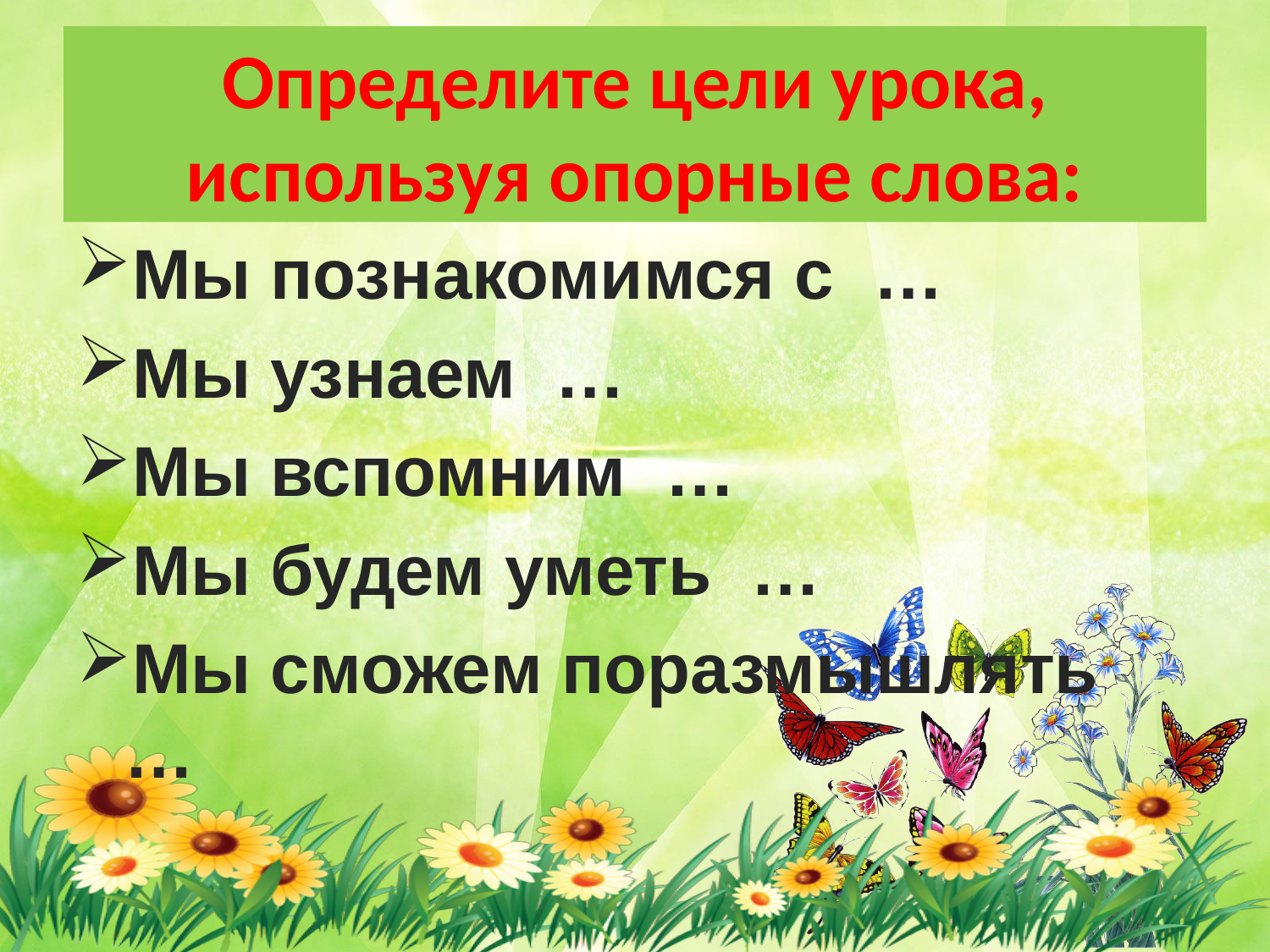

# Определите цели урока, используя опорные слова:
Мы познакомимся с  …
Мы узнаем  …
Мы вспомним  …
Мы будем уметь  …
Мы сможем поразмышлять  …